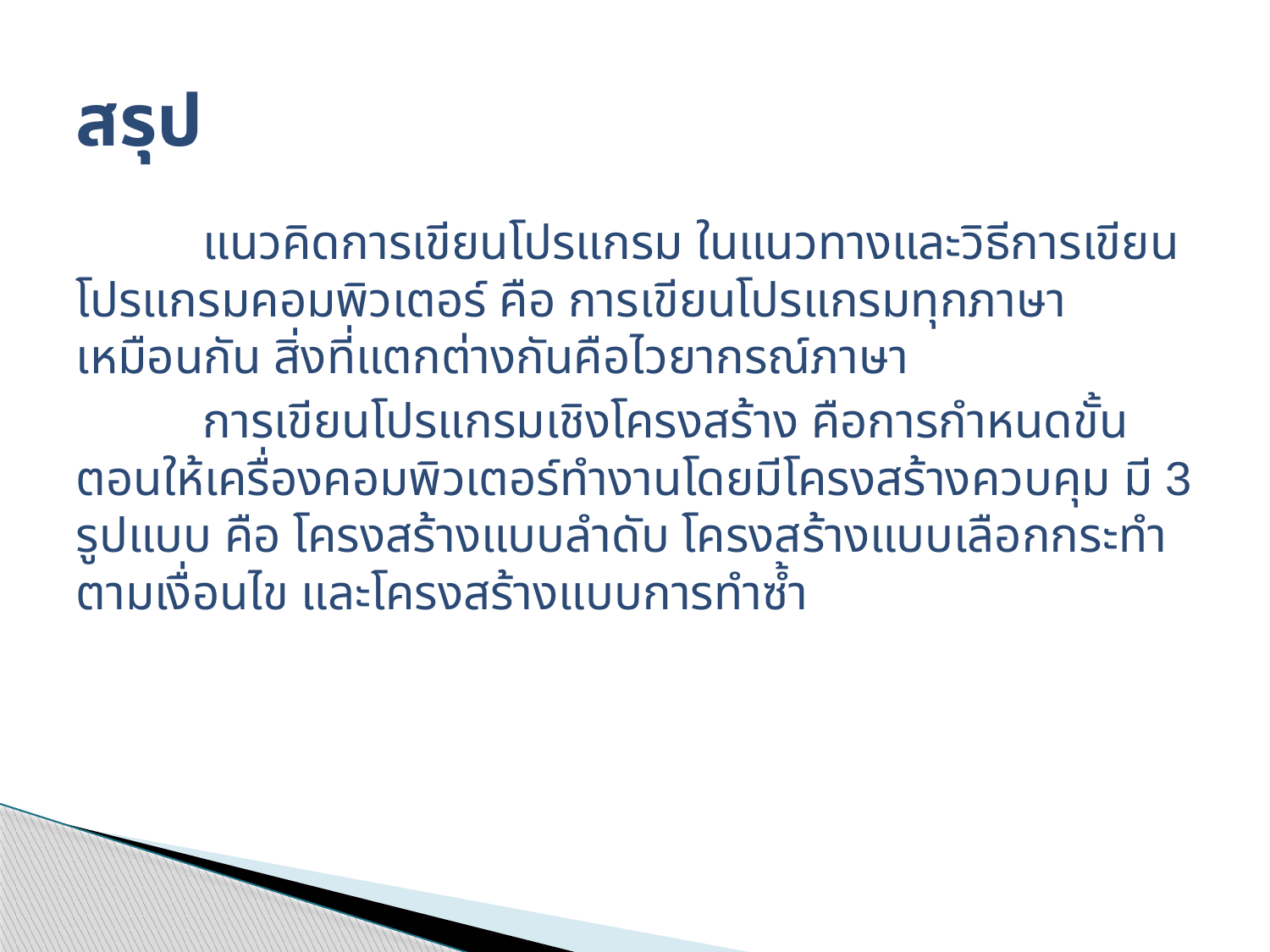

# สรุป
	แนวคิดการเขียนโปรแกรม ในแนวทางและวิธีการเขียนโปรแกรมคอมพิวเตอร์ คือ การเขียนโปรแกรมทุกภาษาเหมือนกัน สิ่งที่แตกต่างกันคือไวยากรณ์ภาษา
	การเขียนโปรแกรมเชิงโครงสร้าง คือการกำหนดขั้นตอนให้เครื่องคอมพิวเตอร์ทำงานโดยมีโครงสร้างควบคุม มี 3 รูปแบบ คือ โครงสร้างแบบลำดับ โครงสร้างแบบเลือกกระทำตามเงื่อนไข และโครงสร้างแบบการทำซ้ำ